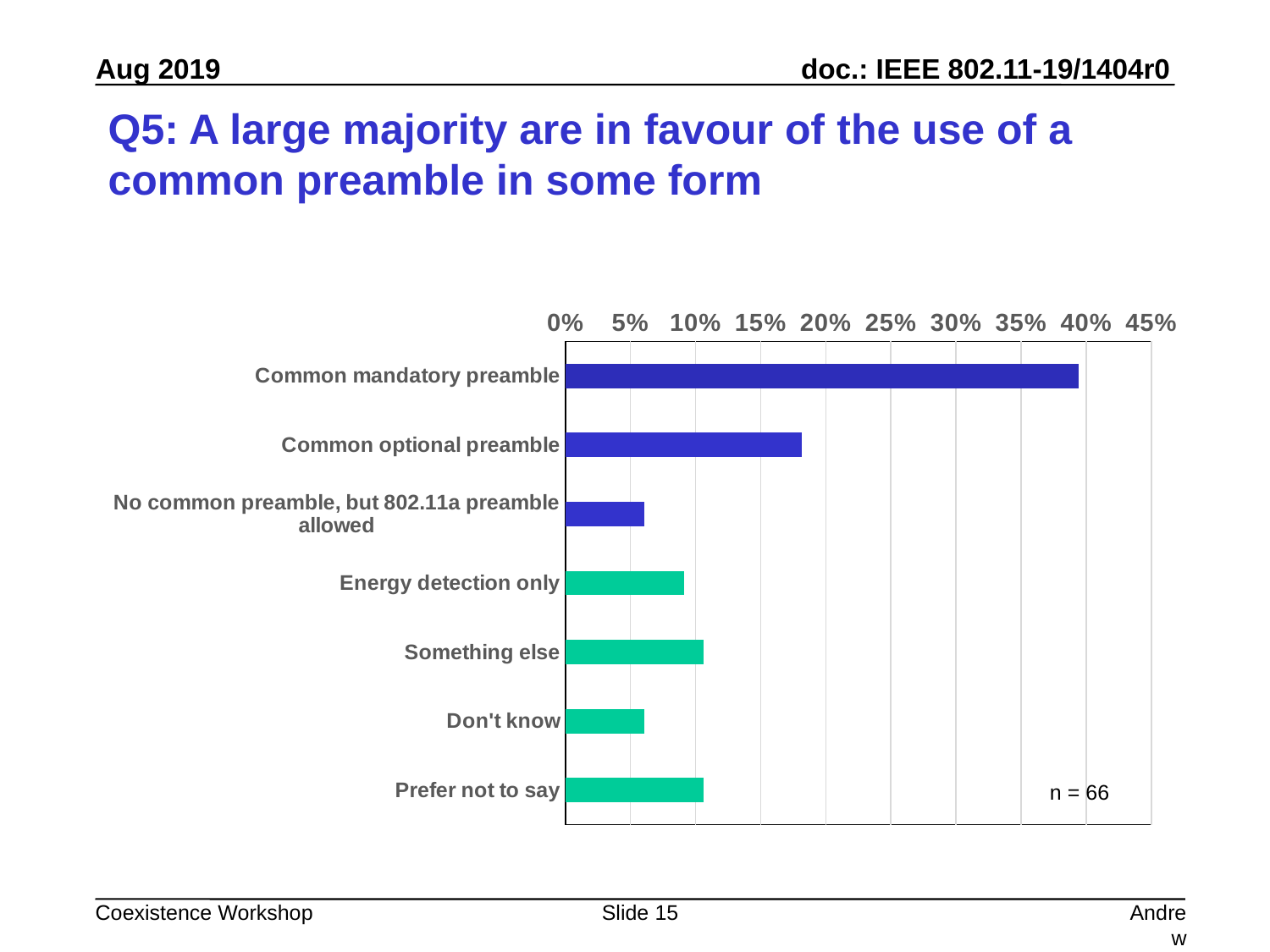

# Q5: A large majority are in favour of the use of a common preamble in some form

### Chart

| Category | Responses |
|---|---|
| Common mandatory preamble | 0.3939393939393939 |
| Common optional preamble | 0.18181818181818182 |
| No common preamble, but 802.11a preamble allowed | 0.06060606060606061 |
| Energy detection only | 0.09090909090909091 |
| Something else | 0.10606060606060606 |
| Don't know | 0.06060606060606061 |
| Prefer not to say | 0.10606060606060606 |
n = 66
Slide 15
Andrew Myles, Cisco